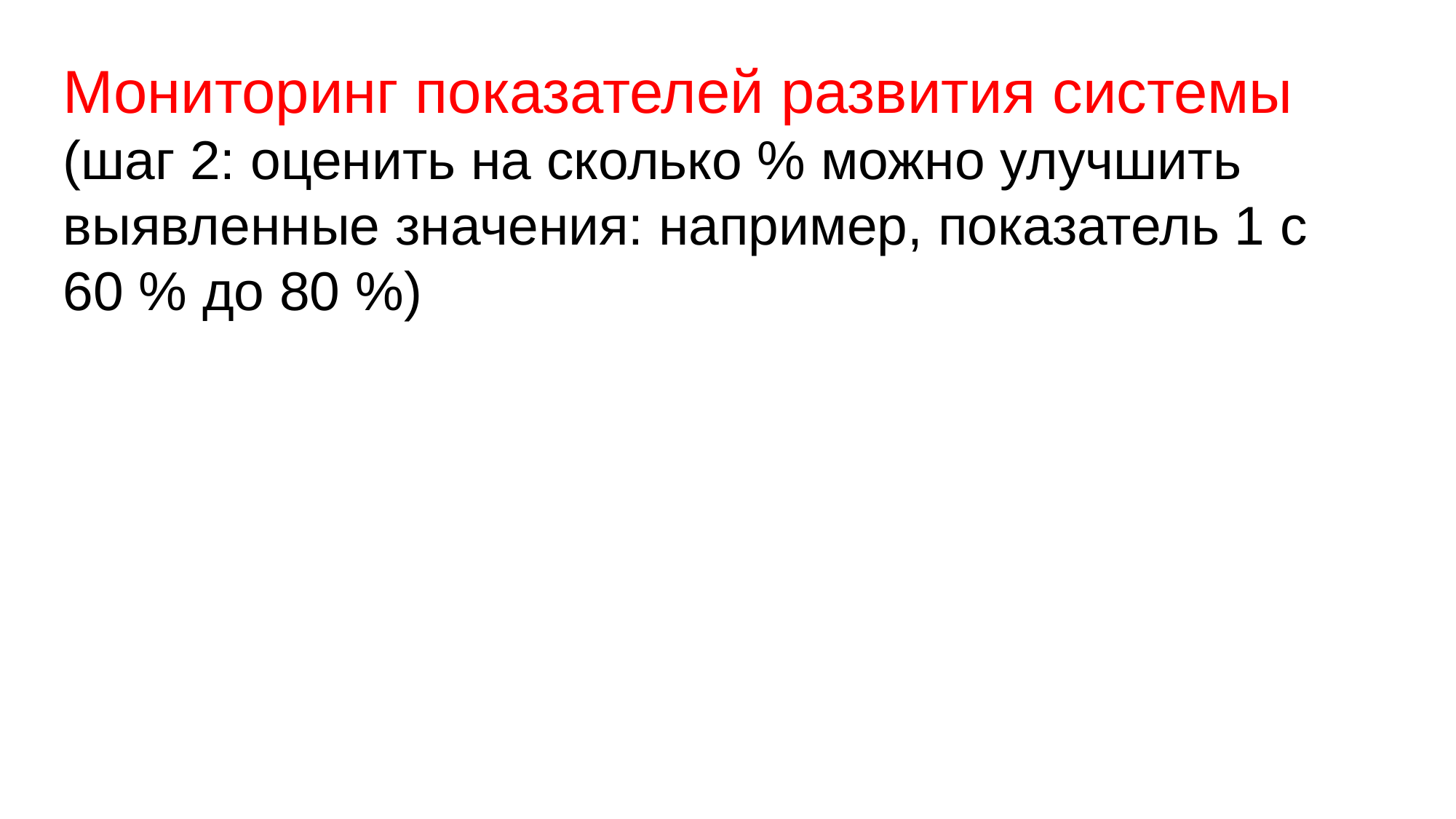

Мониторинг показателей развития системы
(шаг 2: оценить на сколько % можно улучшить выявленные значения: например, показатель 1 с 60 % до 80 %)